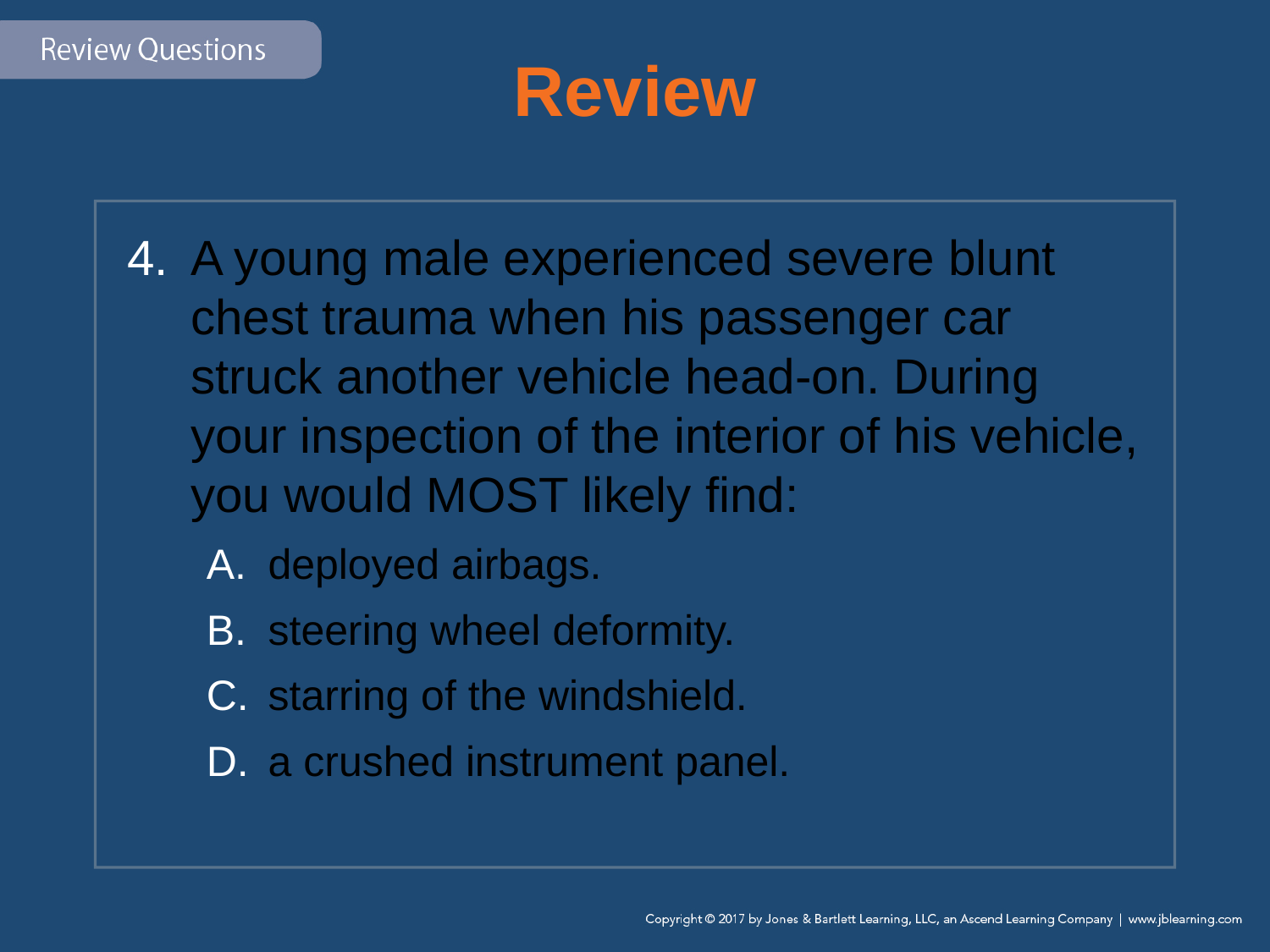

# Review
A young male experienced severe blunt chest trauma when his passenger car struck another vehicle head-on. During your inspection of the interior of his vehicle, you would MOST likely find:
deployed airbags.
steering wheel deformity.
starring of the windshield.
a crushed instrument panel.